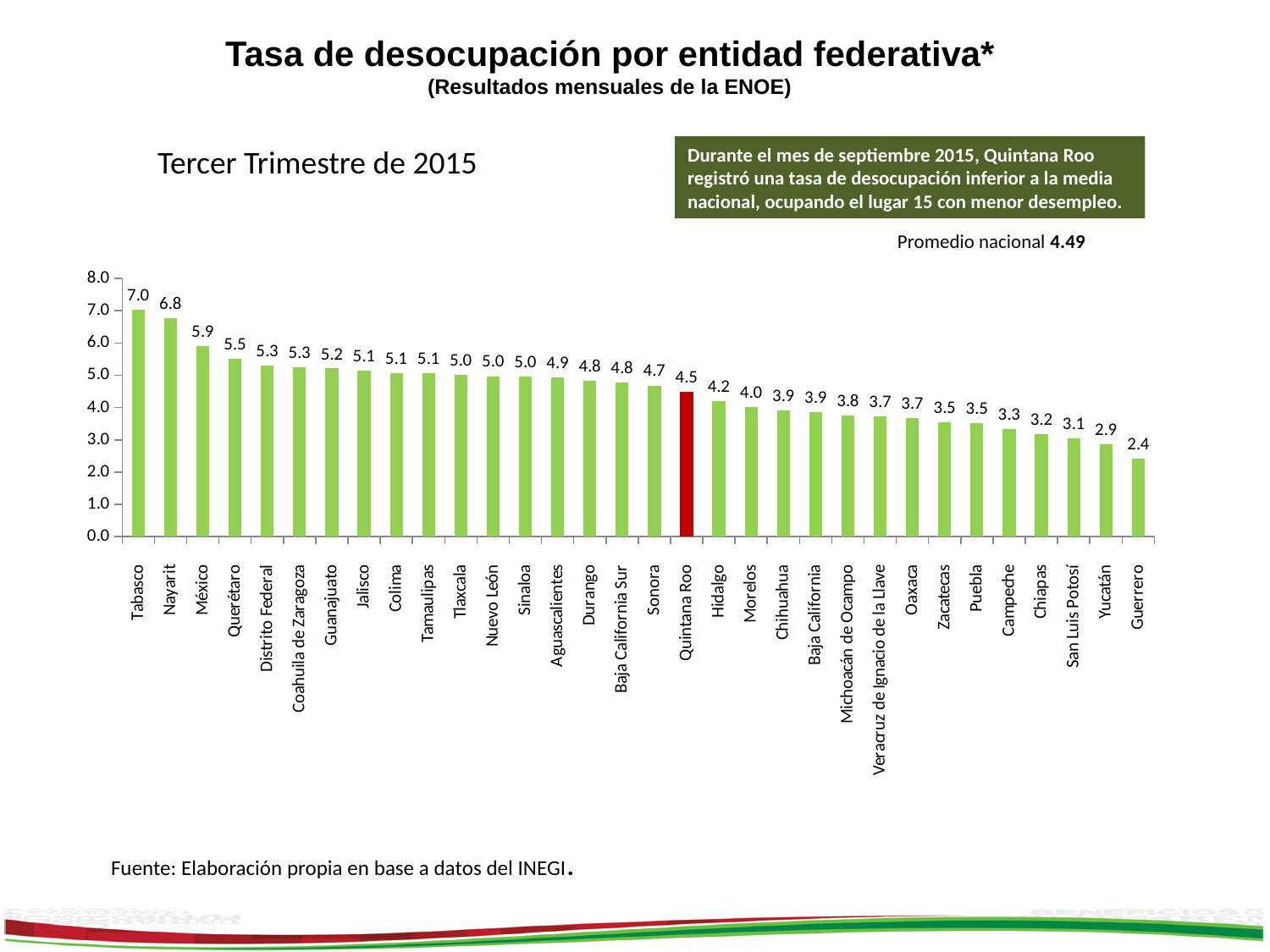

Tasa de desocupación por entidad federativa*
(Resultados mensuales de la ENOE)
Tercer Trimestre de 2015
Durante el mes de septiembre 2015, Quintana Roo registró una tasa de desocupación inferior a la media nacional, ocupando el lugar 15 con menor desempleo.
Promedio nacional 4.49

### Chart

| Category |  |
|---|---|
| Tabasco     | 7.0352182711919955 |
| Nayarit     | 6.765411330276975 |
| México     | 5.903405170736995 |
| Querétaro     | 5.5031464533559955 |
| Distrito Federal     | 5.299440765985001 |
| Coahuila de Zaragoza     | 5.250486393999 |
| Guanajuato     | 5.212175509160975 |
| Jalisco     | 5.141408224542 |
| Colima     | 5.06454187504797 |
| Tamaulipas     | 5.058504230208968 |
| Tlaxcala     | 5.00566737224 |
| Nuevo León     | 4.975498009552013 |
| Sinaloa     | 4.964469068656982 |
| Aguascalientes     | 4.9439852524039845 |
| Durango     | 4.840164295429 |
| Baja California Sur     | 4.7718086782469955 |
| Sonora     | 4.685060682359 |
| Quintana Roo     | 4.490657760573 |
| Hidalgo     | 4.1938945994129835 |
| Morelos     | 4.009576010863 |
| Chihuahua     | 3.8998323720199997 |
| Baja California     | 3.855196581572 |
| Michoacán de Ocampo     | 3.756339598572009 |
| Veracruz de Ignacio de la Llave     | 3.725992847092015 |
| Oaxaca     | 3.669360329958 |
| Zacatecas     | 3.5356791263149967 |
| Puebla     | 3.50635417136 |
| Campeche     | 3.345143892823 |
| Chiapas     | 3.184800886283 |
| San Luis Potosí     | 3.053114800738001 |
| Yucatán     | 2.8609135596920012 |
| Guerrero     | 2.420693657691001 |
Fuente: Elaboración propia en base a datos del INEGI.